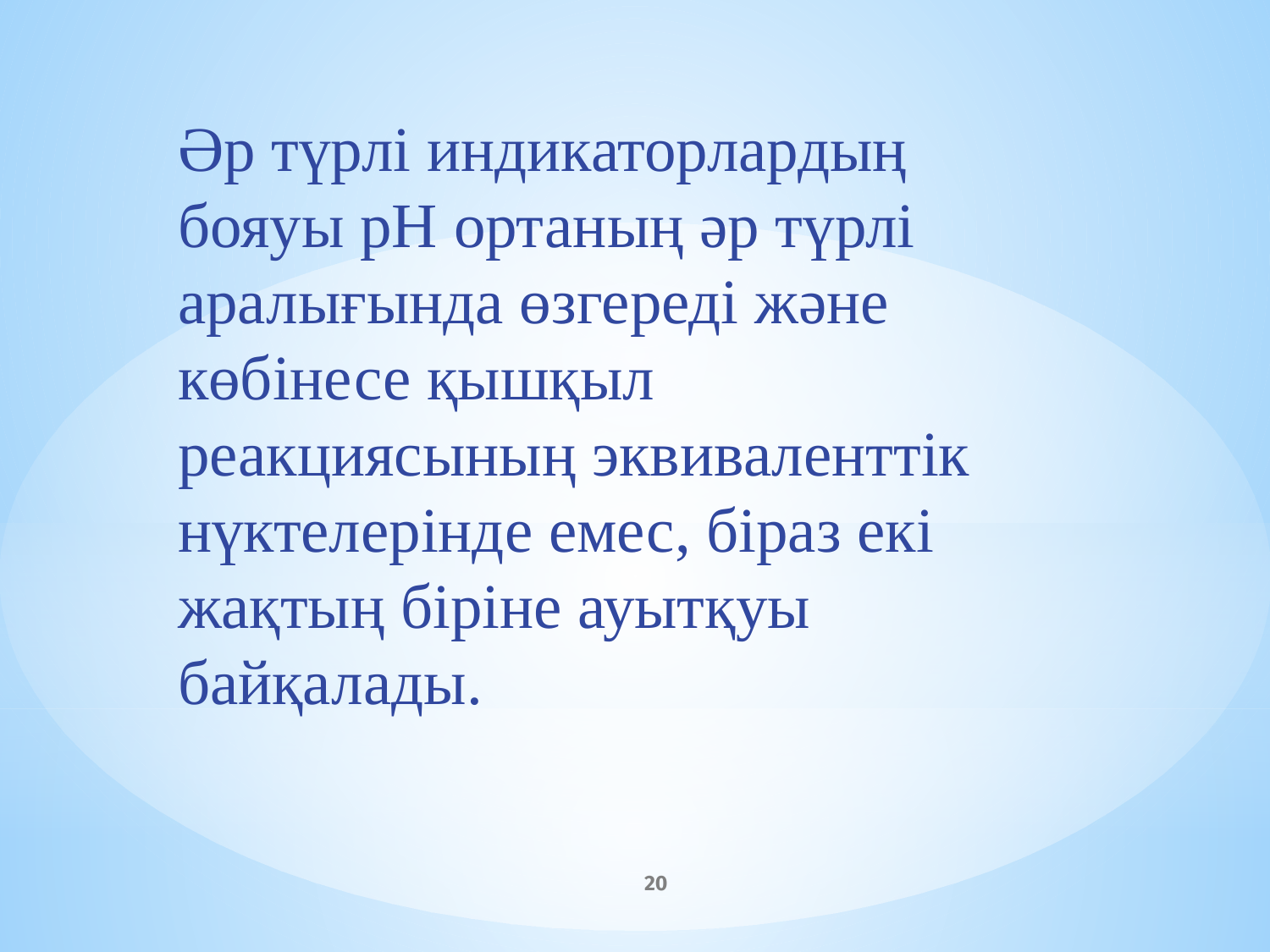

Әр түрлі индикаторлардың бояуы pH ортаның әр түрлі аралығында өзгереді және көбінесе қышқыл реакциясының эквиваленттік нүктелерінде емес, біраз екі жақтың біріне ауытқуы байқалады.
20